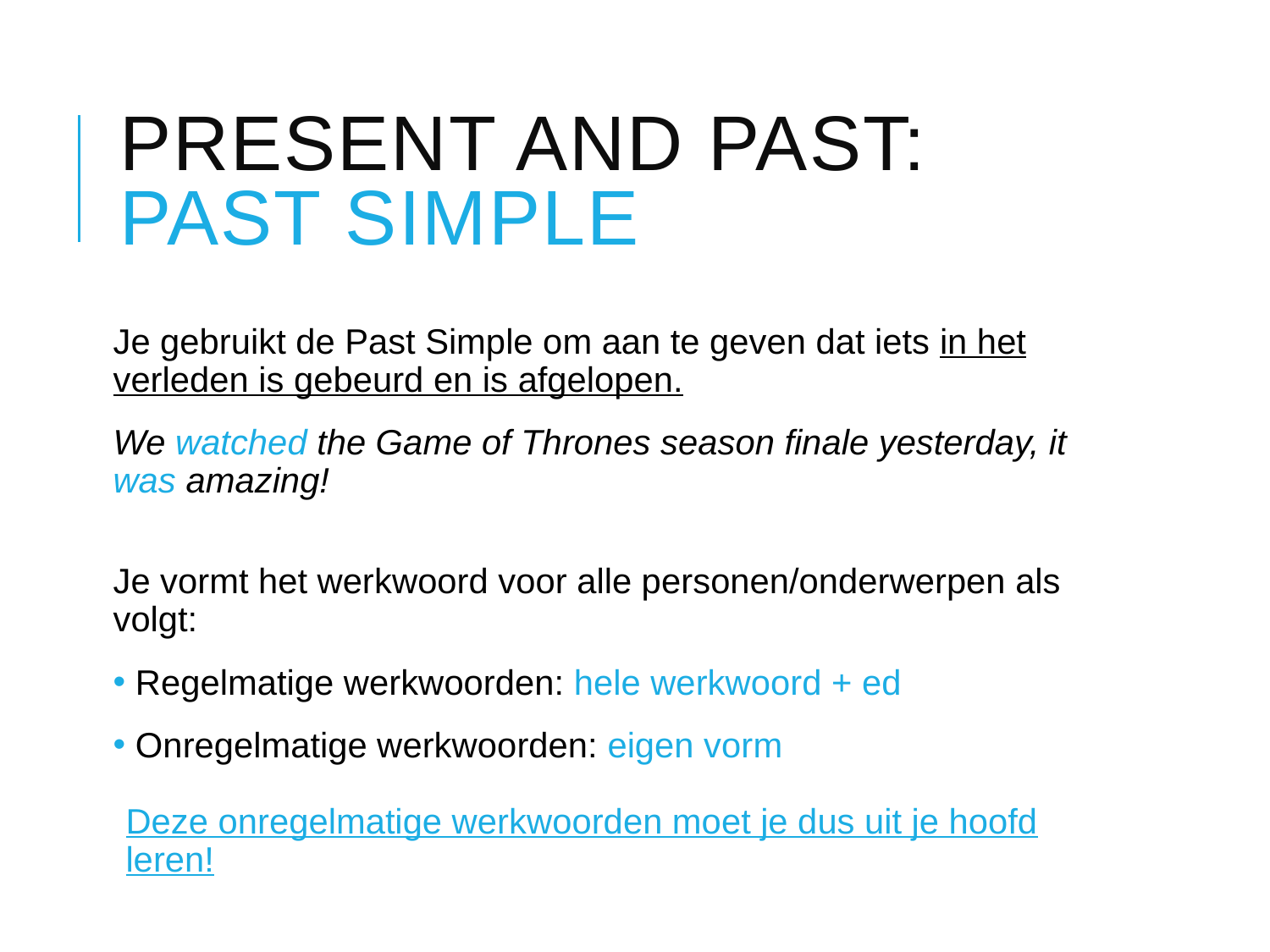

# PRESENT AND PAST: PAST SIMPLE
Je gebruikt de Past Simple om aan te geven dat iets in het verleden is gebeurd en is afgelopen.
We watched the Game of Thrones season finale yesterday, it was amazing!
Je vormt het werkwoord voor alle personen/onderwerpen als volgt:
 Regelmatige werkwoorden: hele werkwoord + ed
 Onregelmatige werkwoorden: eigen vorm
Deze onregelmatige werkwoorden moet je dus uit je hoofd leren!